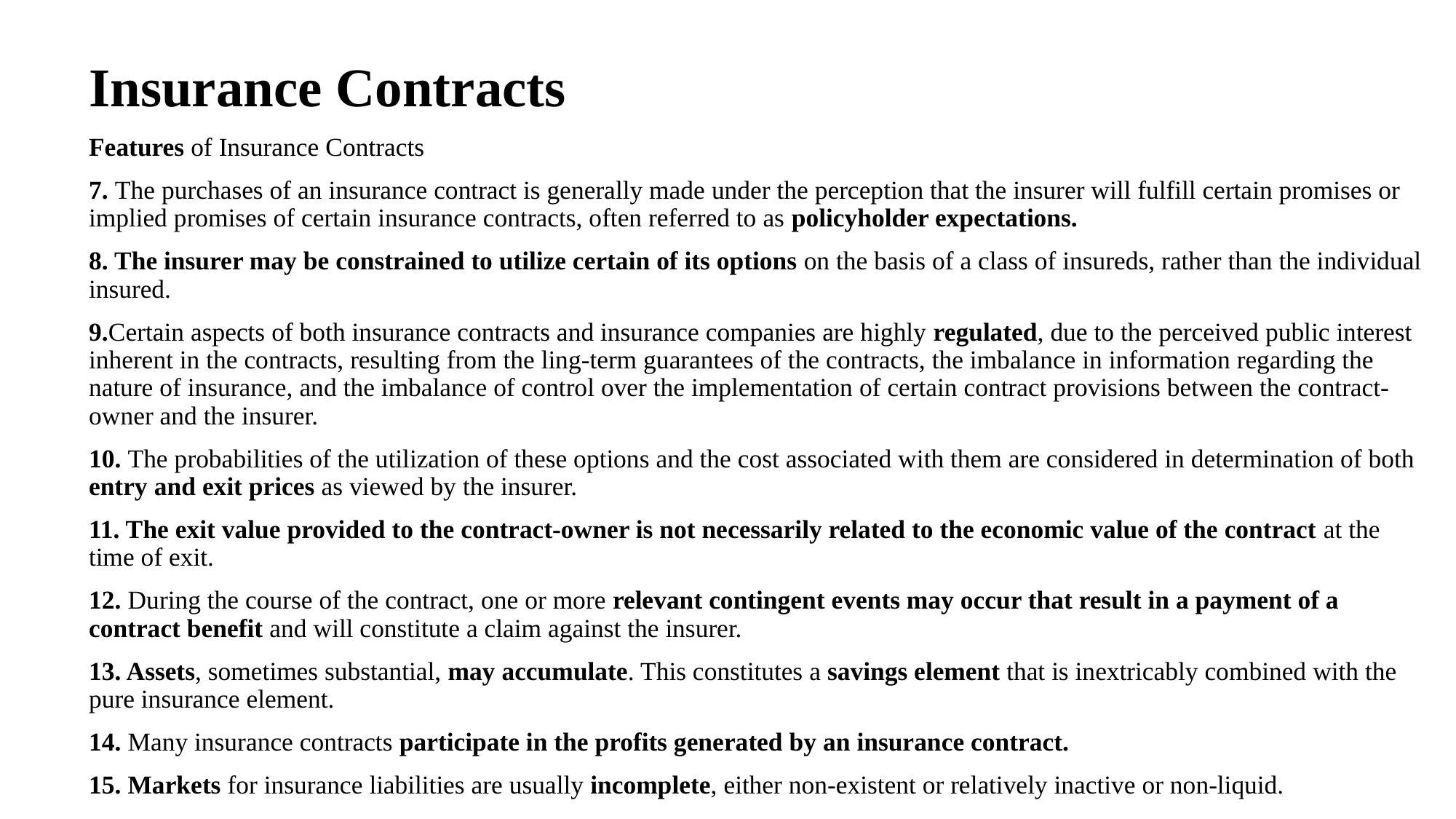

# Insurance Contracts
Features of Insurance Contracts
7. The purchases of an insurance contract is generally made under the perception that the insurer will fulfill certain promises or implied promises of certain insurance contracts, often referred to as policyholder expectations.
8. The insurer may be constrained to utilize certain of its options on the basis of a class of insureds, rather than the individual insured.
9.Certain aspects of both insurance contracts and insurance companies are highly regulated, due to the perceived public interest inherent in the contracts, resulting from the ling-term guarantees of the contracts, the imbalance in information regarding the nature of insurance, and the imbalance of control over the implementation of certain contract provisions between the contract-owner and the insurer.
10. The probabilities of the utilization of these options and the cost associated with them are considered in determination of both entry and exit prices as viewed by the insurer.
11. The exit value provided to the contract-owner is not necessarily related to the economic value of the contract at the time of exit.
12. During the course of the contract, one or more relevant contingent events may occur that result in a payment of a contract benefit and will constitute a claim against the insurer.
13. Assets, sometimes substantial, may accumulate. This constitutes a savings element that is inextricably combined with the pure insurance element.
14. Many insurance contracts participate in the profits generated by an insurance contract.
15. Markets for insurance liabilities are usually incomplete, either non-existent or relatively inactive or non-liquid.